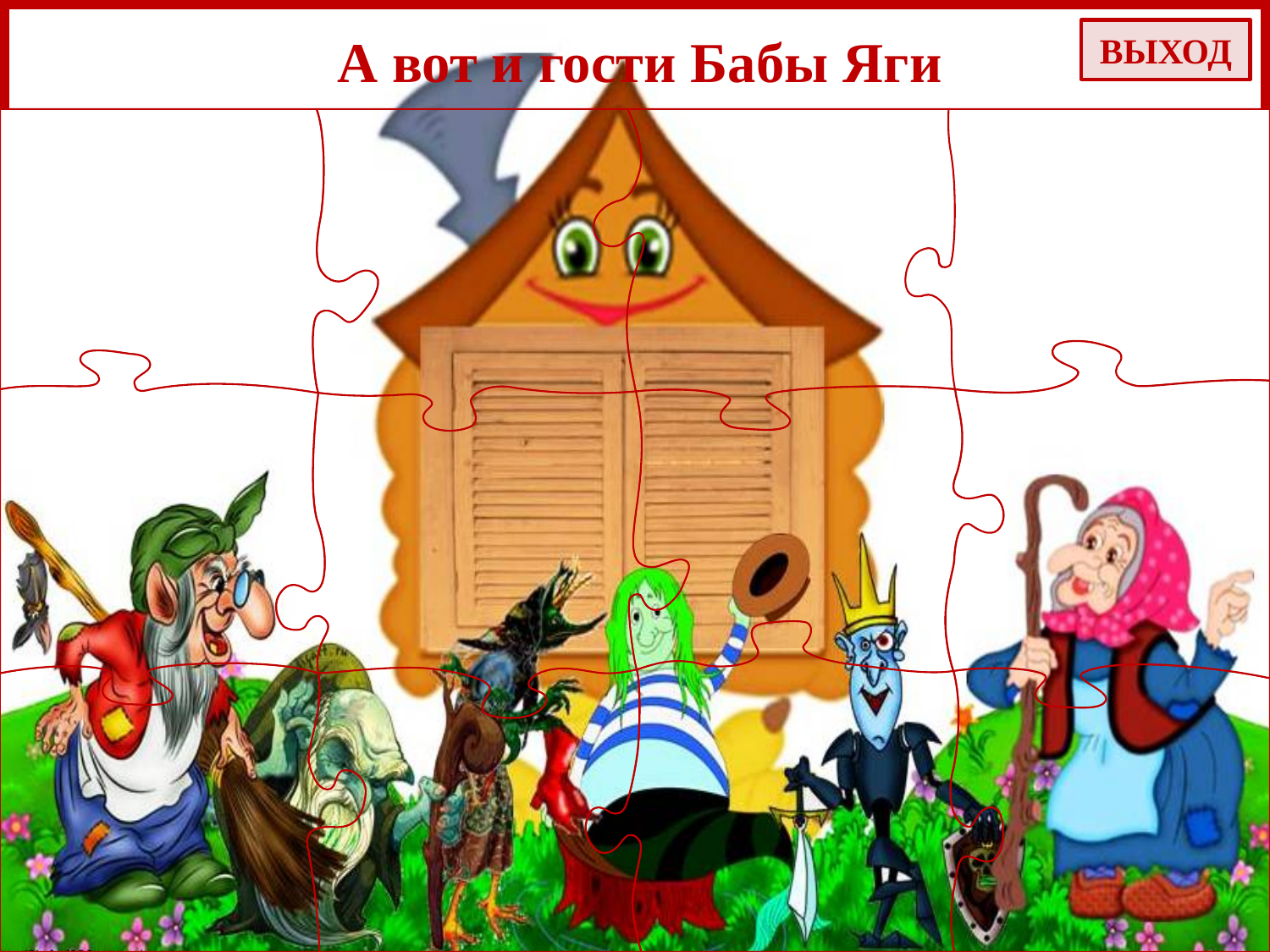

А вот и гости Бабы Яги
ВЫХОД